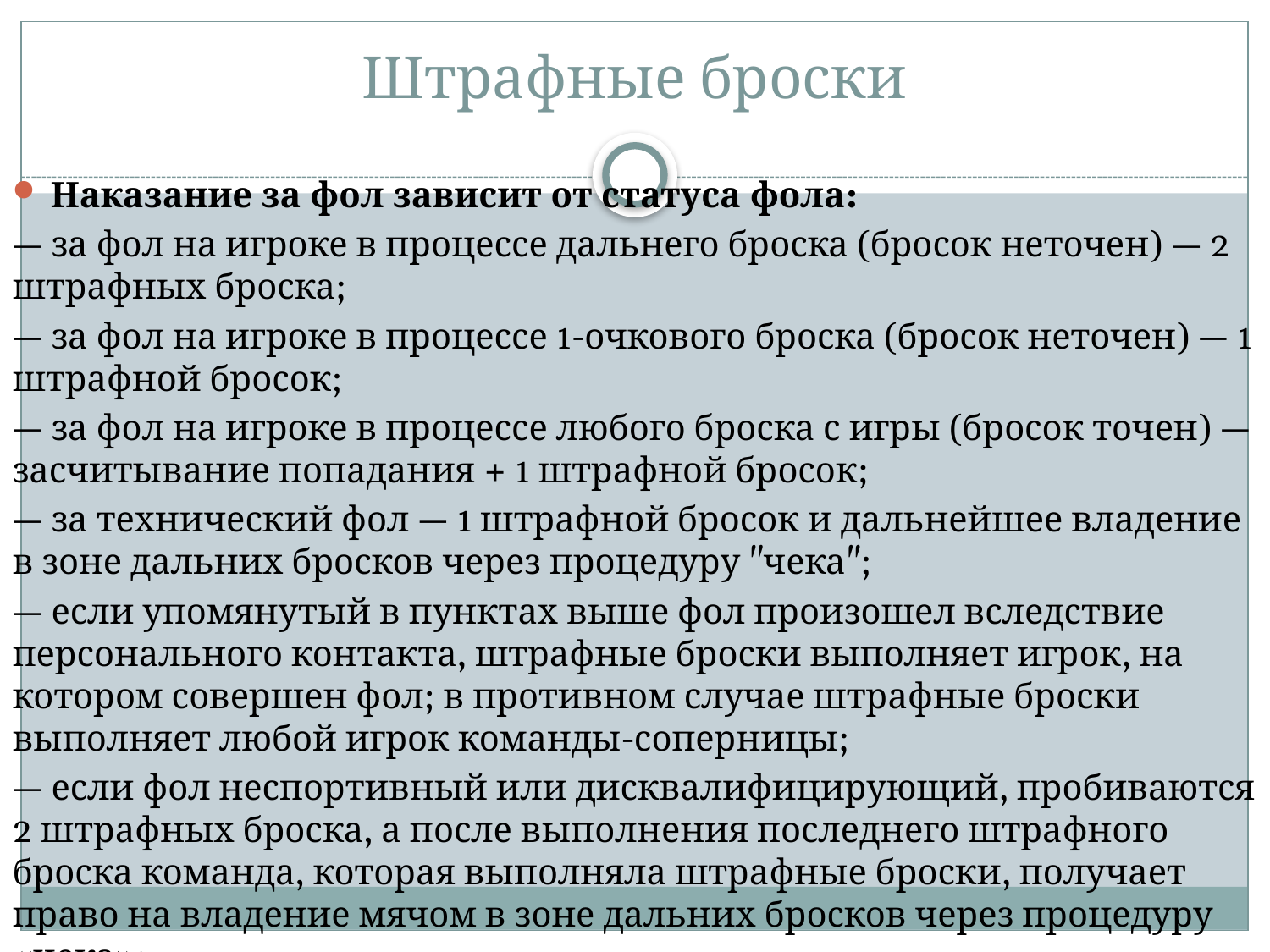

# Штрафные броски
Наказание за фол зависит от статуса фола:
— за фол на игроке в процессе дальнего броска (бросок неточен) — 2 штрафных броска;
— за фол на игроке в процессе 1-очкового броска (бросок неточен) — 1 штрафной бросок;
— за фол на игроке в процессе любого броска с игры (бросок точен) — засчитывание попадания + 1 штрафной бросок;
— за технический фол — 1 штрафной бросок и дальнейшее владение в зоне дальних бросков через процедуру "чека";
— если упомянутый в пунктах выше фол произошел вследствие персонального контакта, штрафные броски выполняет игрок, на котором совершен фол; в противном случае штрафные броски выполняет любой игрок команды-соперницы;
— если фол неспортивный или дисквалифицирующий, пробиваются 2 штрафных броска, а после выполнения последнего штрафного броска команда, которая выполняла штрафные броски, получает право на владение мячом в зоне дальних бросков через процедуру «чека»;